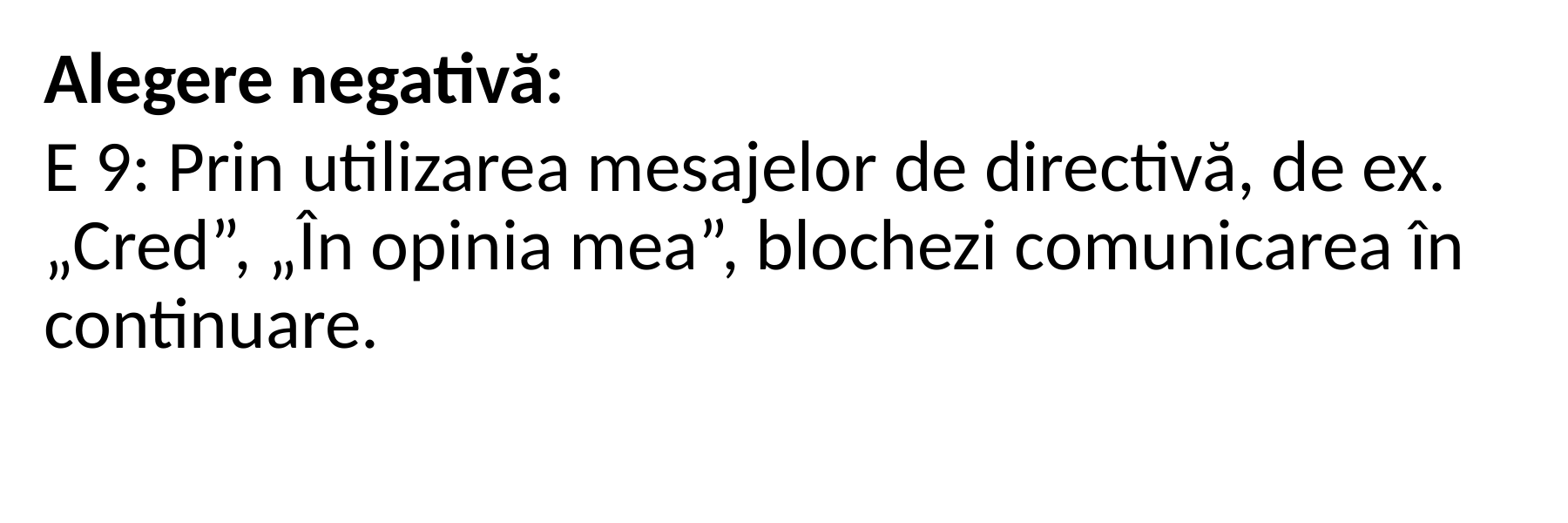

Alegere negativă:
E 9: Prin utilizarea mesajelor de directivă, de ex. „Cred”, „În opinia mea”, blochezi comunicarea în continuare.